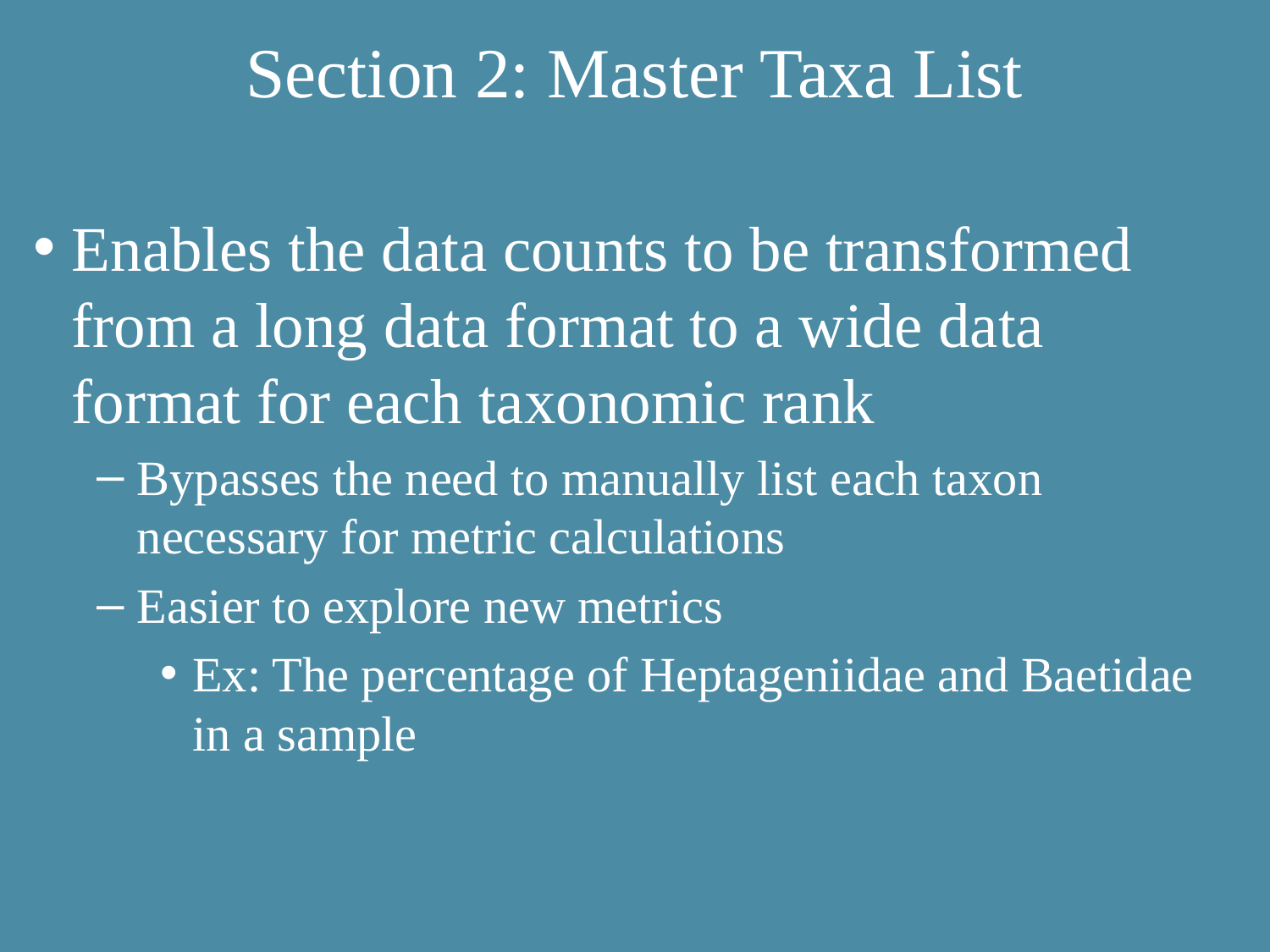

# Section 2: Master Taxa List
Enables the data counts to be transformed from a long data format to a wide data format for each taxonomic rank
Bypasses the need to manually list each taxon necessary for metric calculations
Easier to explore new metrics
Ex: The percentage of Heptageniidae and Baetidae in a sample